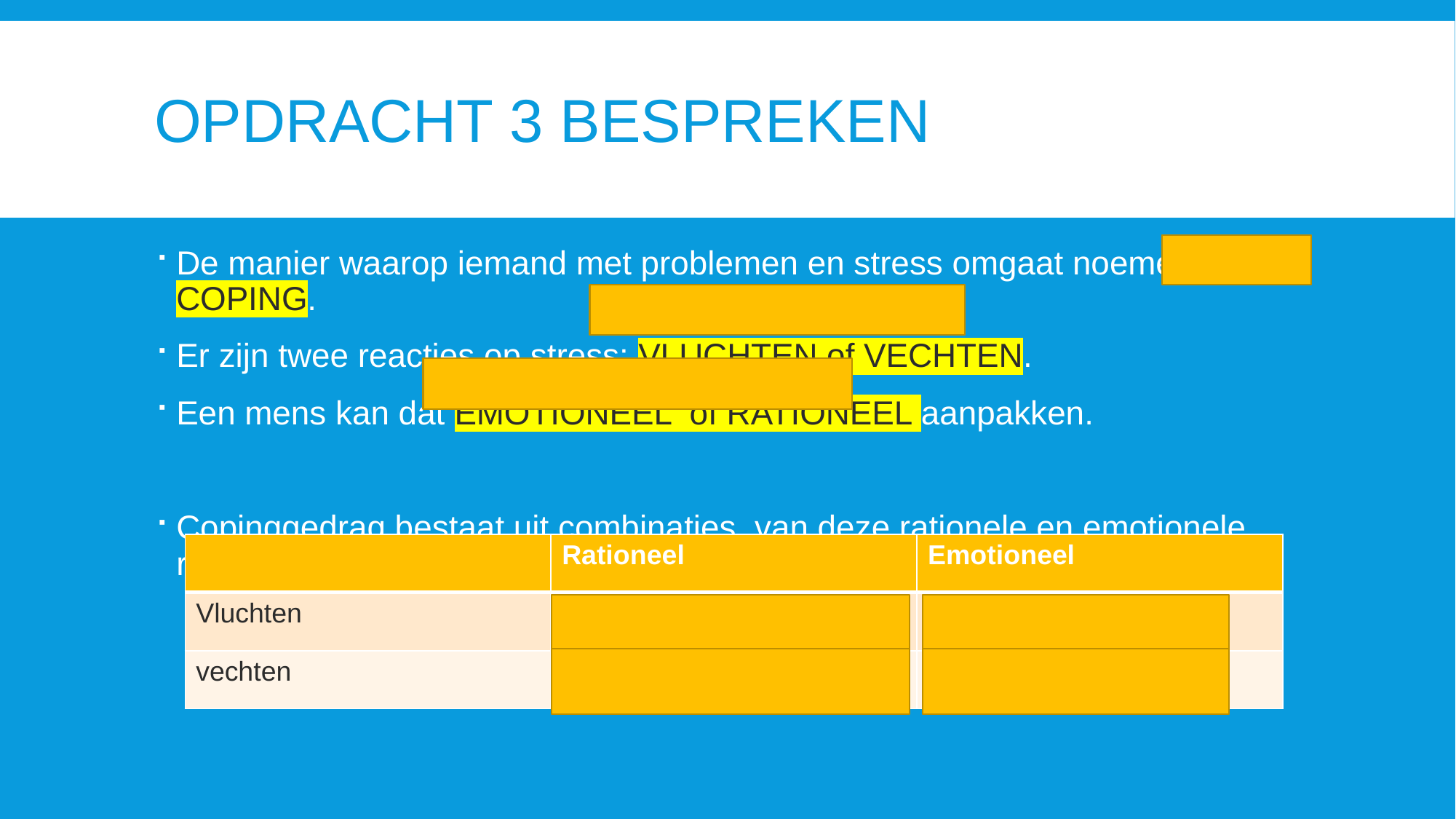

# Opdracht 3 BESPREKEN

De manier waarop iemand met problemen en stress omgaat noemen we COPING.
Er zijn twee reacties op stress: VLUCHTEN of VECHTEN.
Een mens kan dat EMOTIONEEL  of RATIONEEL aanpakken.

Copinggedrag bestaat uit combinaties  van deze rationele en emotionele reacties.

|  | Rationeel | Emotioneel |
| --- | --- | --- |
| Vluchten | Vermijden en afwachten | Afleidend gedrag |
| vechten | Actief aanpakken | Sociale steun zoeken |